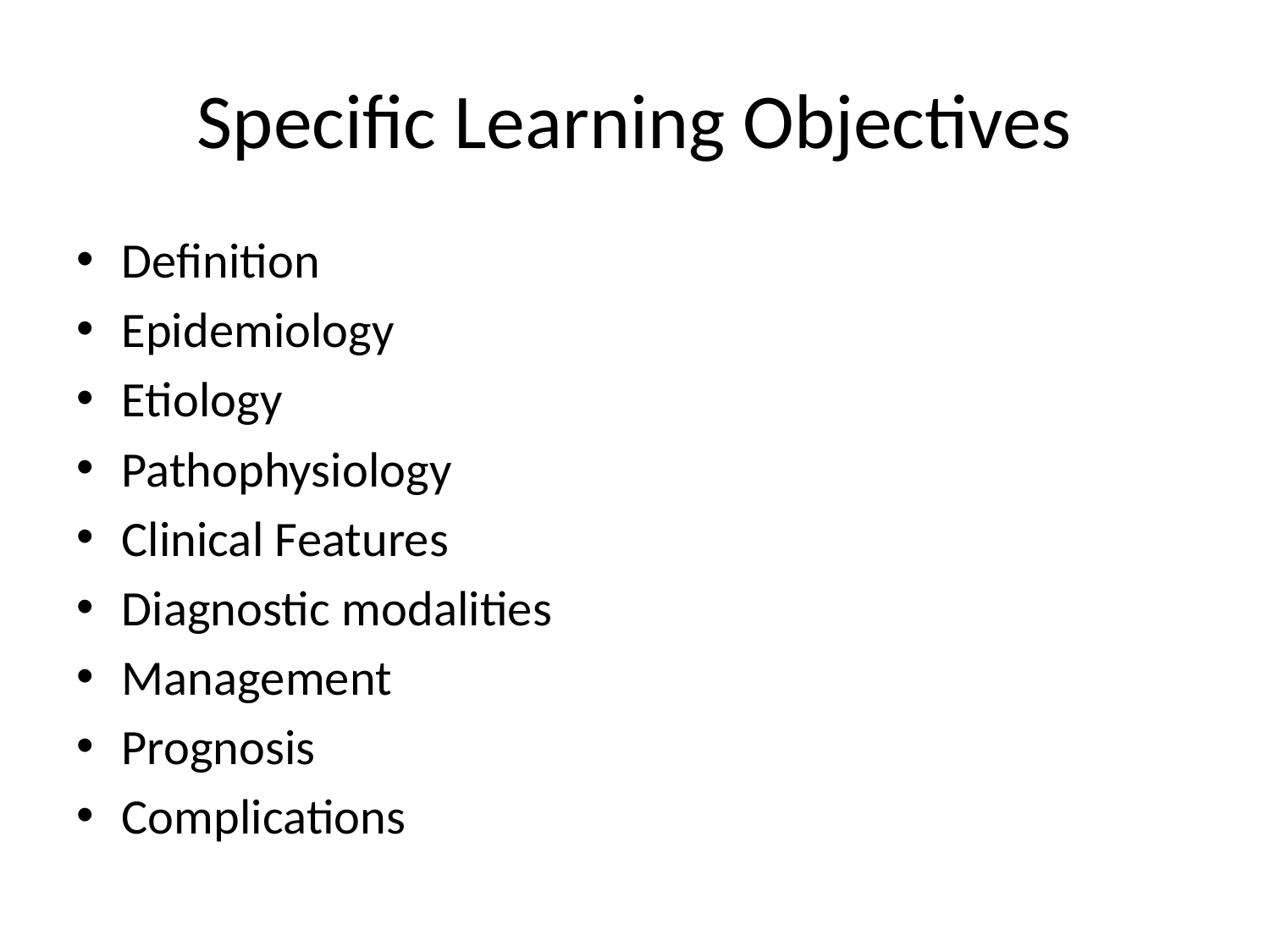

# Specific Learning Objectives
Definition
Epidemiology
Etiology
Pathophysiology
Clinical Features
Diagnostic modalities
Management
Prognosis
Complications